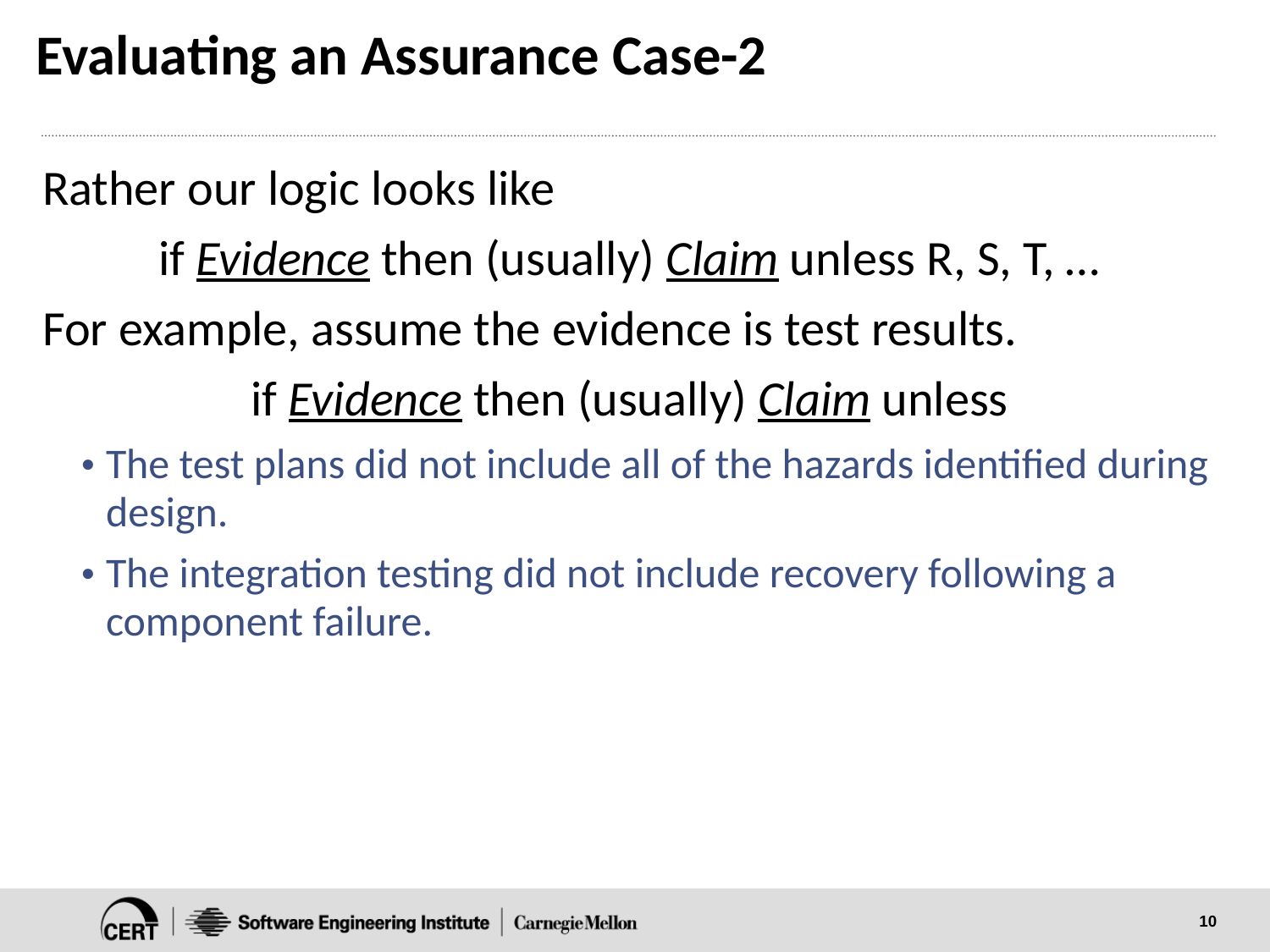

# Evaluating an Assurance Case-2
Rather our logic looks like
if Evidence then (usually) Claim unless R, S, T, …
For example, assume the evidence is test results.
if Evidence then (usually) Claim unless
The test plans did not include all of the hazards identified during design.
The integration testing did not include recovery following a component failure.